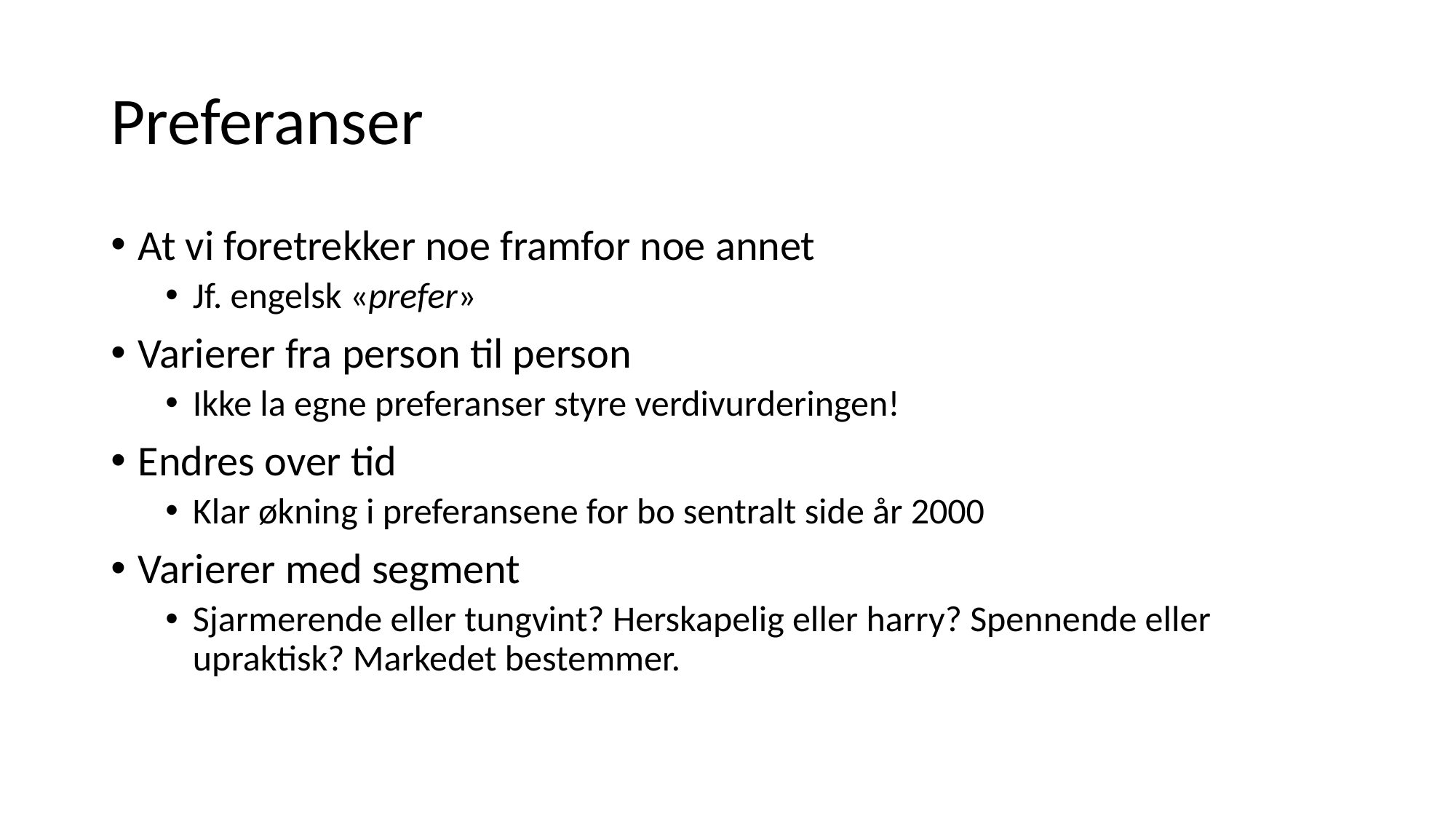

# Preferanser
At vi foretrekker noe framfor noe annet
Jf. engelsk «prefer»
Varierer fra person til person
Ikke la egne preferanser styre verdivurderingen!
Endres over tid
Klar økning i preferansene for bo sentralt side år 2000
Varierer med segment
Sjarmerende eller tungvint? Herskapelig eller harry? Spennende eller upraktisk? Markedet bestemmer.